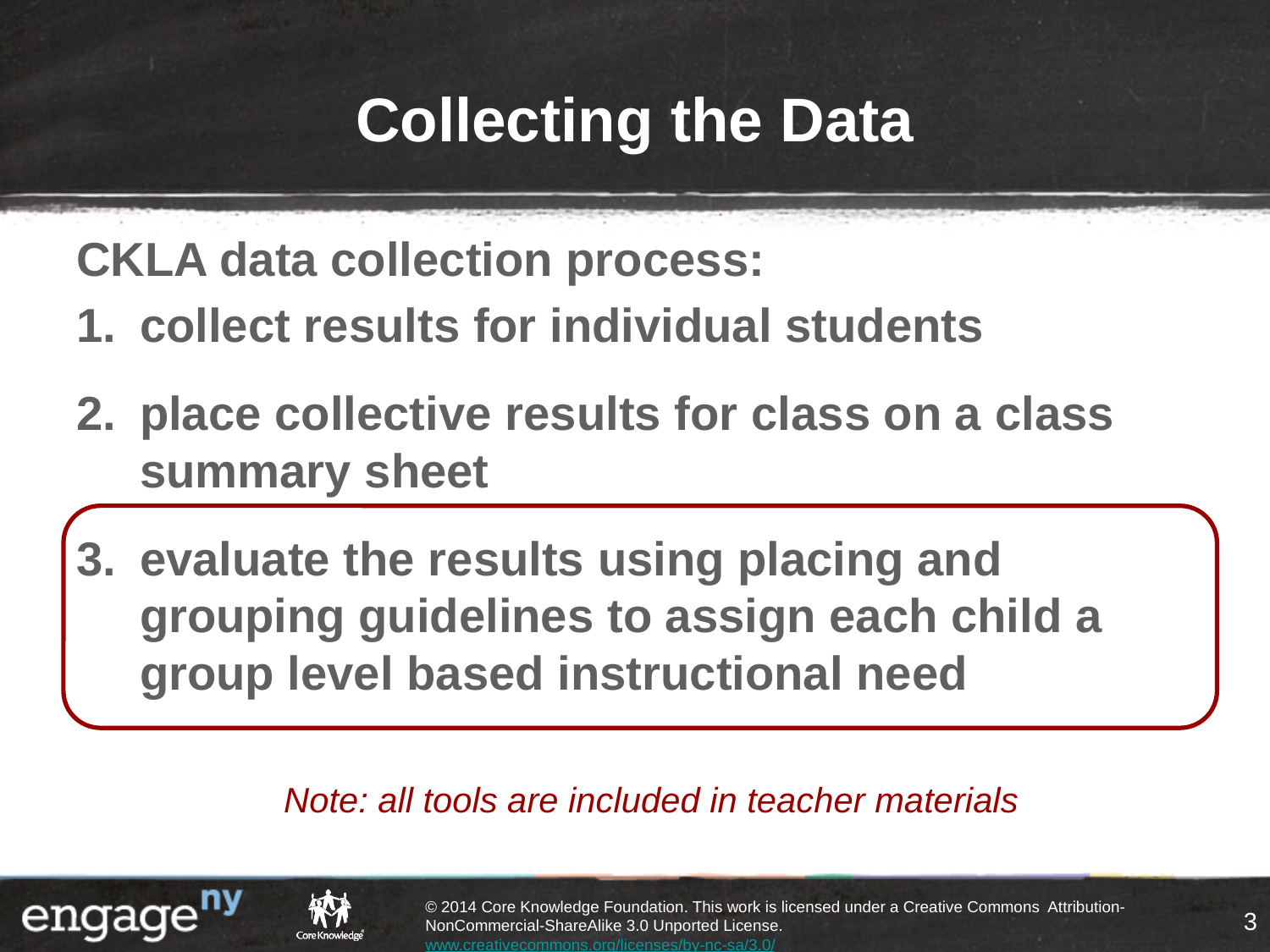

# Collecting the Data
CKLA data collection process:
collect results for individual students
place collective results for class on a class summary sheet
evaluate the results using placing and grouping guidelines to assign each child a group level based instructional need

Note: all tools are included in teacher materials
3